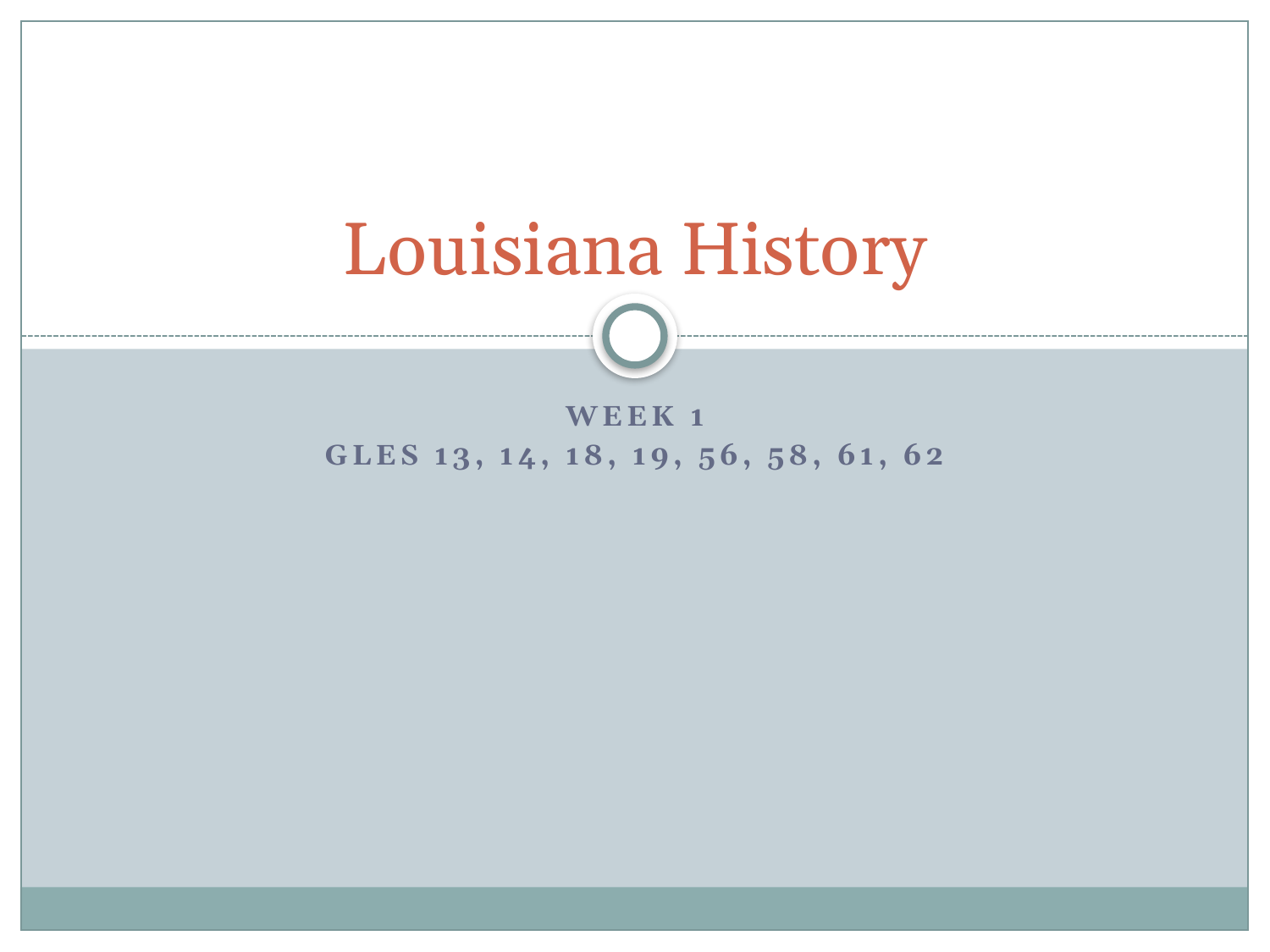

# Louisiana History
Week 1
GLEs 13, 14, 18, 19, 56, 58, 61, 62